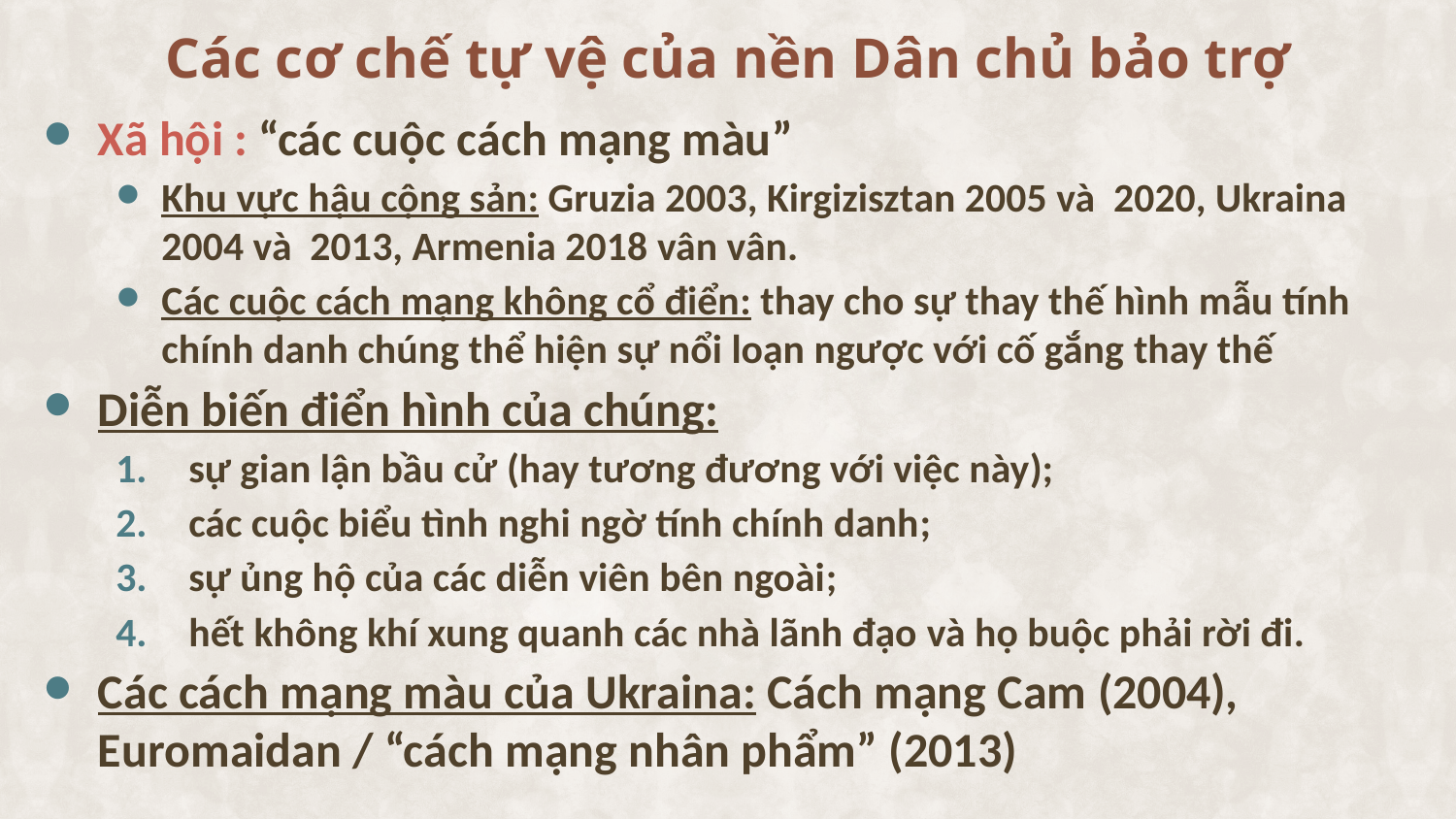

# Các cơ chế tự vệ của nền Dân chủ bảo trợ
Xã hội : “các cuộc cách mạng màu”
Khu vực hậu cộng sản: Gruzia 2003, Kirgizisztan 2005 và  2020, Ukraina 2004 và  2013, Armenia 2018 vân vân.
Các cuộc cách mạng không cổ điển: thay cho sự thay thế hình mẫu tính chính danh chúng thể hiện sự nổi loạn ngược với cố gắng thay thế
Diễn biến điển hình của chúng:
sự gian lận bầu cử (hay tương đương với việc này);
các cuộc biểu tình nghi ngờ tính chính danh;
sự ủng hộ của các diễn viên bên ngoài;
hết không khí xung quanh các nhà lãnh đạo và họ buộc phải rời đi.
Các cách mạng màu của Ukraina: Cách mạng Cam (2004), Euromaidan / “cách mạng nhân phẩm” (2013)